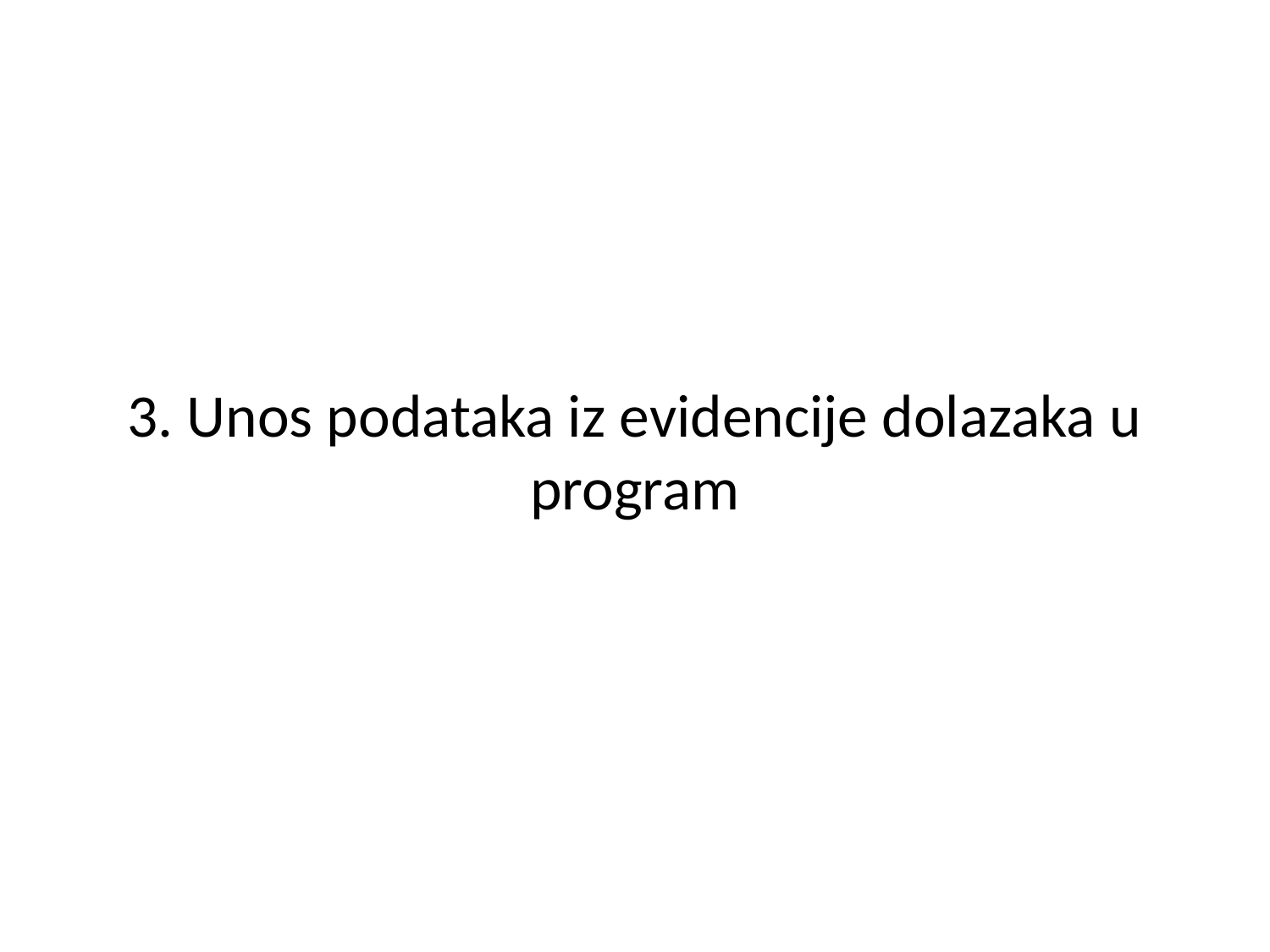

# 3. Unos podataka iz evidencije dolazaka u program